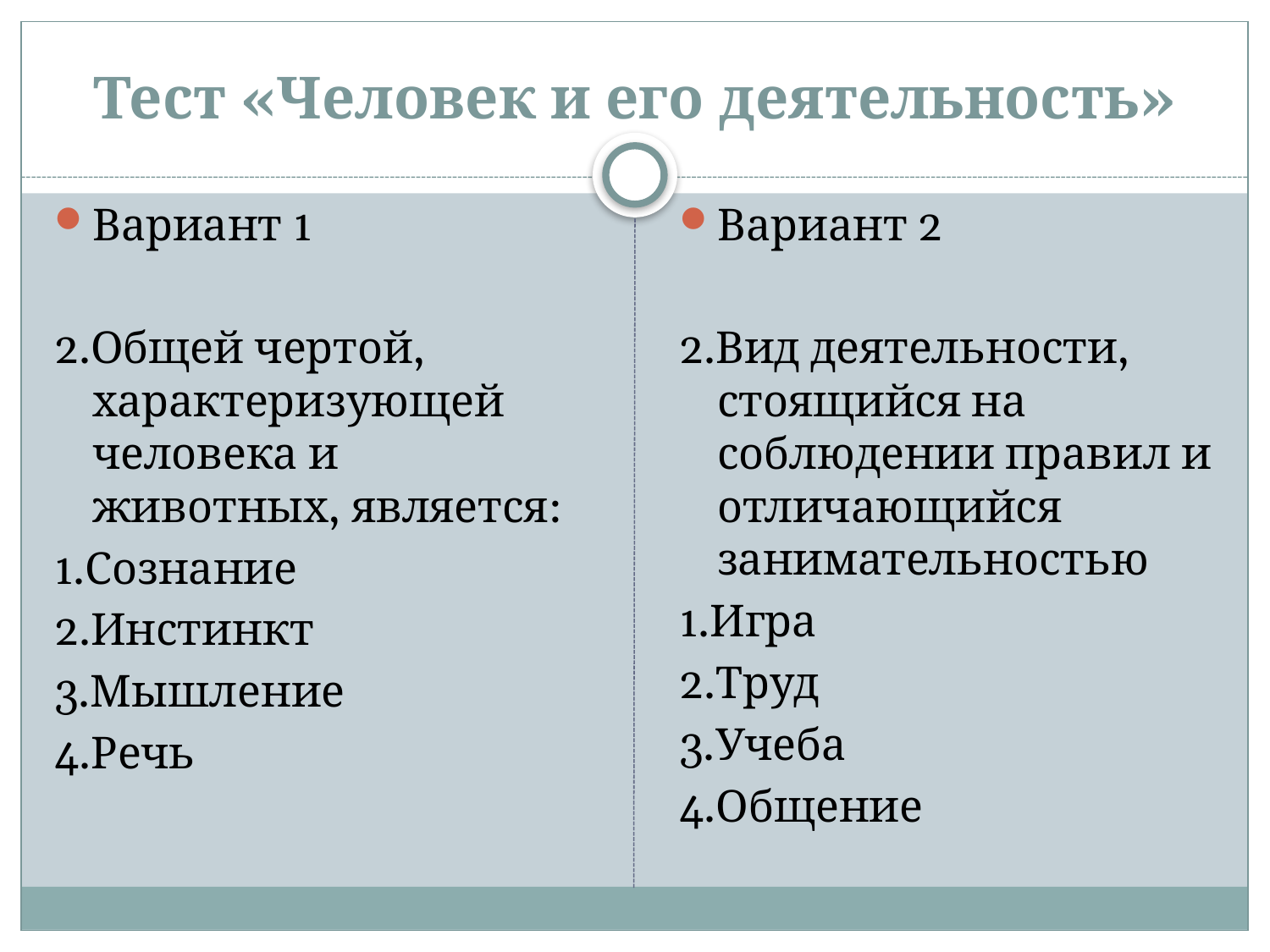

# Тест «Человек и его деятельность»
Вариант 1

2.Общей чертой, характеризующей человека и животных, является:
1.Сознание
2.Инстинкт
3.Мышление
4.Речь
Вариант 2

2.Вид деятельности, стоящийся на соблюдении правил и отличающийся занимательностью
1.Игра
2.Труд
3.Учеба
4.Общение